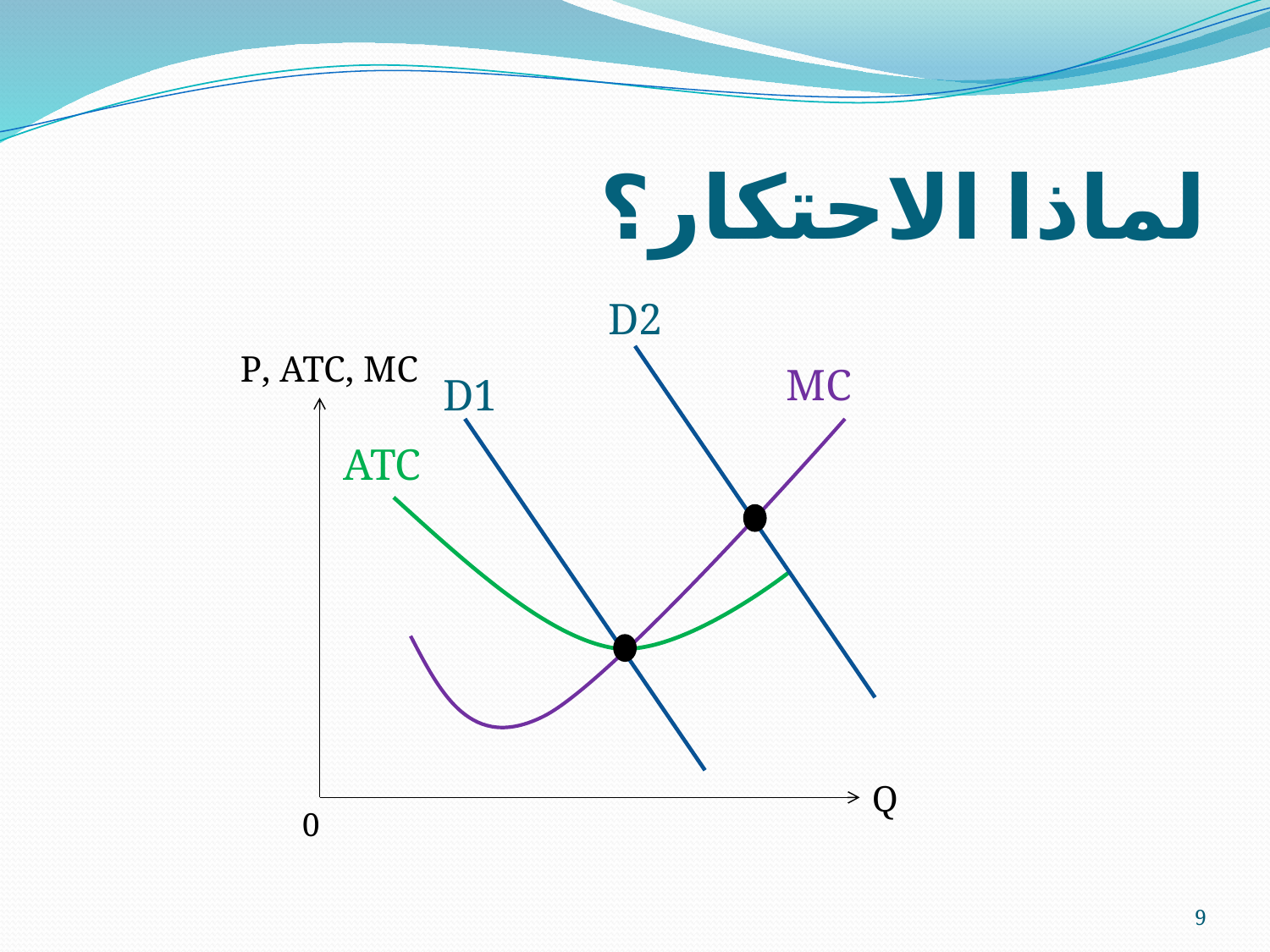

# لماذا الاحتكار؟

D2
P, ATC, MC
MC
D1

ATC

Q
0
9